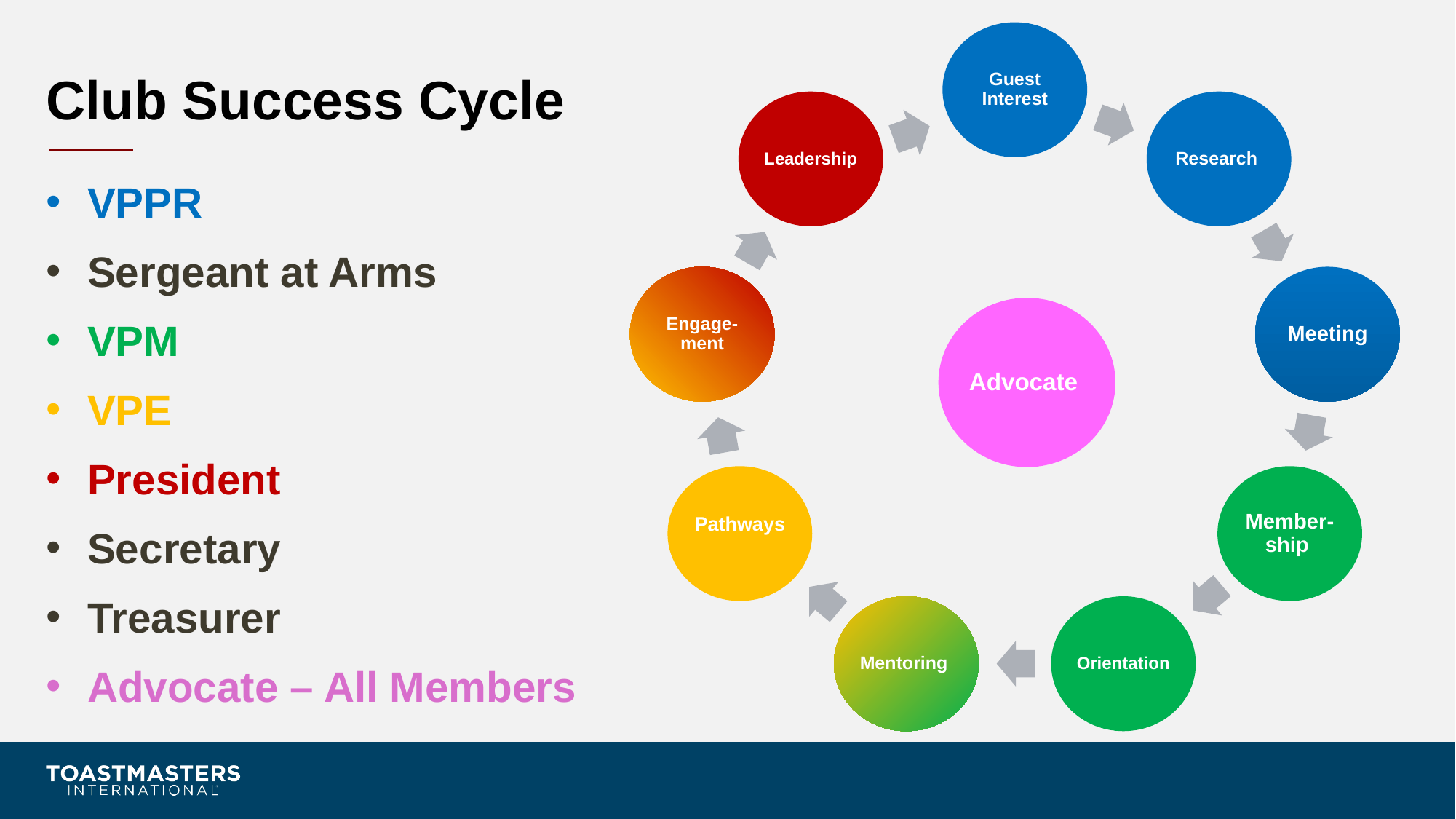

Guest Interest
Leadership
Research

Engage-ment
Meeting
Advocate

Pathways
Member-ship

Mentoring
Orientation

# Club Success Cycle

VPPR
Sergeant at Arms
VPM
VPE
President
Secretary
Treasurer
Advocate – All Members